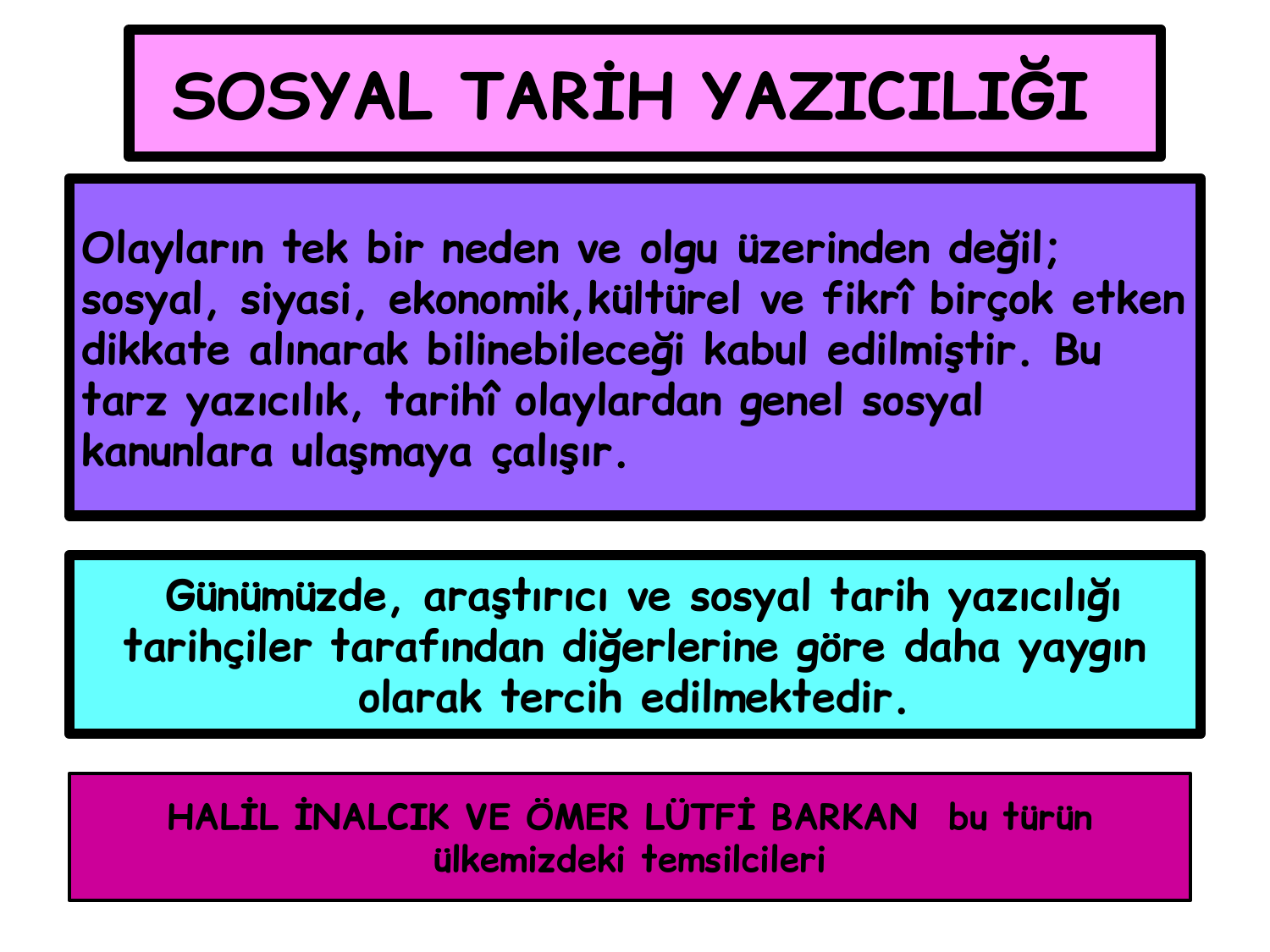

SOSYAL TARİH YAZICILIĞI
Olayların tek bir neden ve olgu üzerinden değil; sosyal, siyasi, ekonomik,kültürel ve fikrî birçok etken dikkate alınarak bilinebileceği kabul edilmiştir. Bu tarz yazıcılık, tarihî olaylardan genel sosyal kanunlara ulaşmaya çalışır.
 Günümüzde, araştırıcı ve sosyal tarih yazıcılığı tarihçiler tarafından diğerlerine göre daha yaygın olarak tercih edilmektedir.
HALİL İNALCIK VE ÖMER LÜTFİ BARKAN  bu türün ülkemizdeki temsilcileri